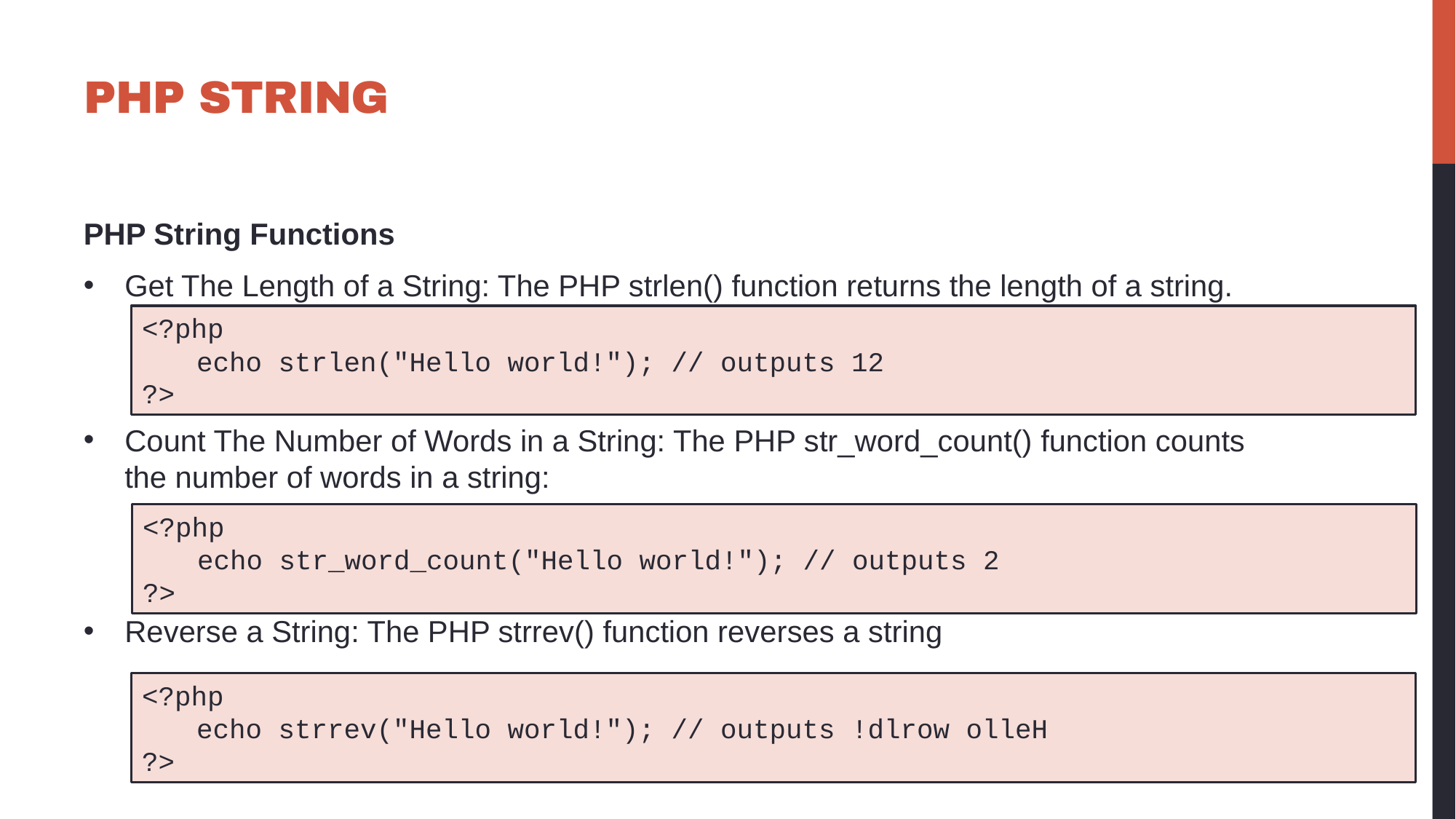

# PHP String
PHP String Functions
Get The Length of a String: The PHP strlen() function returns the length of a string.

Count The Number of Words in a String: The PHP str_word_count() function counts the number of words in a string:

Reverse a String: The PHP strrev() function reverses a string

<?php
echo strlen("Hello world!"); // outputs 12
?>
<?php
echo str_word_count("Hello world!"); // outputs 2
?>
<?php
echo strrev("Hello world!"); // outputs !dlrow olleH
?>